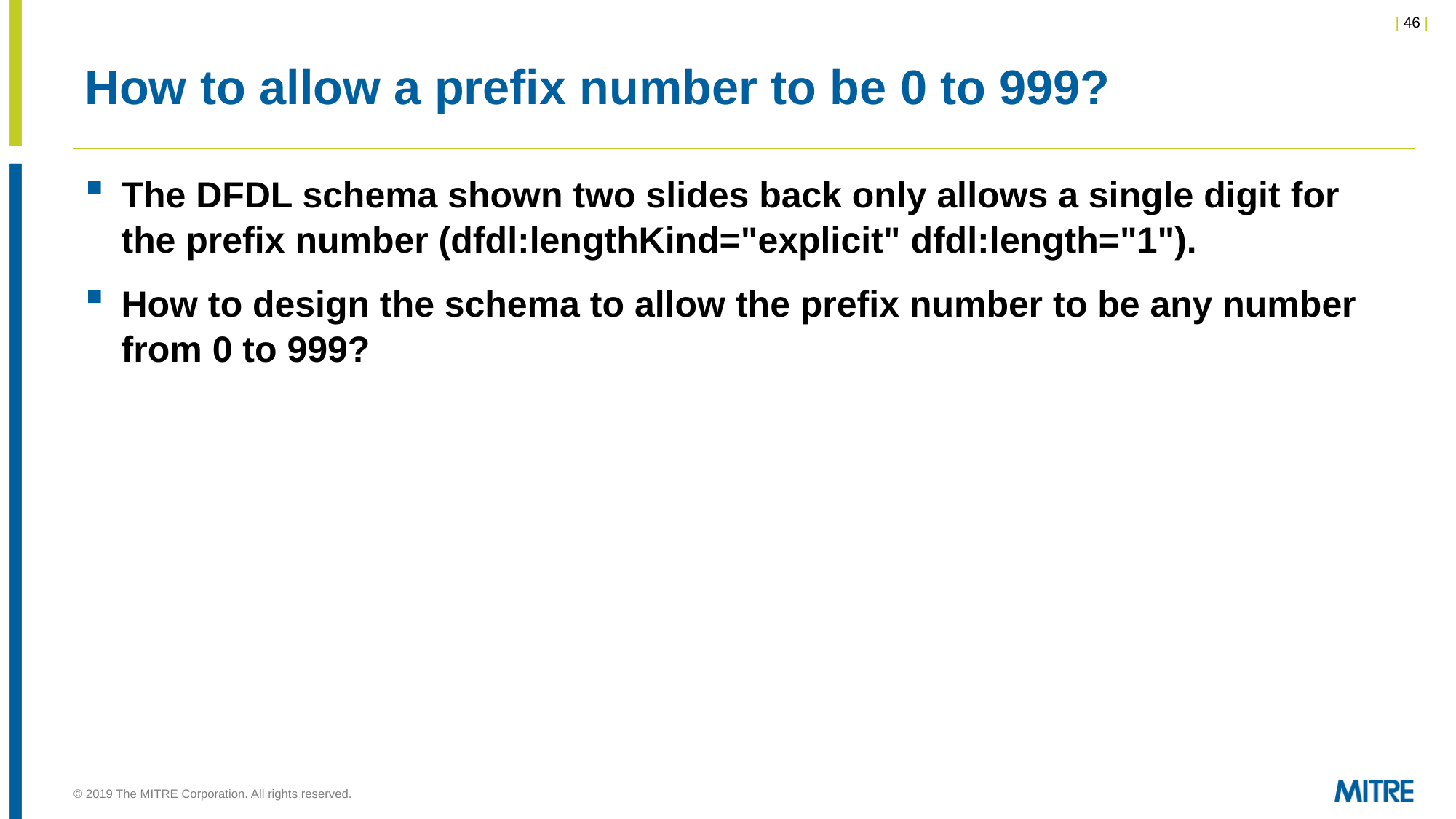

# How to allow a prefix number to be 0 to 999?
The DFDL schema shown two slides back only allows a single digit for the prefix number (dfdl:lengthKind="explicit" dfdl:length="1").
How to design the schema to allow the prefix number to be any number from 0 to 999?
© 2019 The MITRE Corporation. All rights reserved.